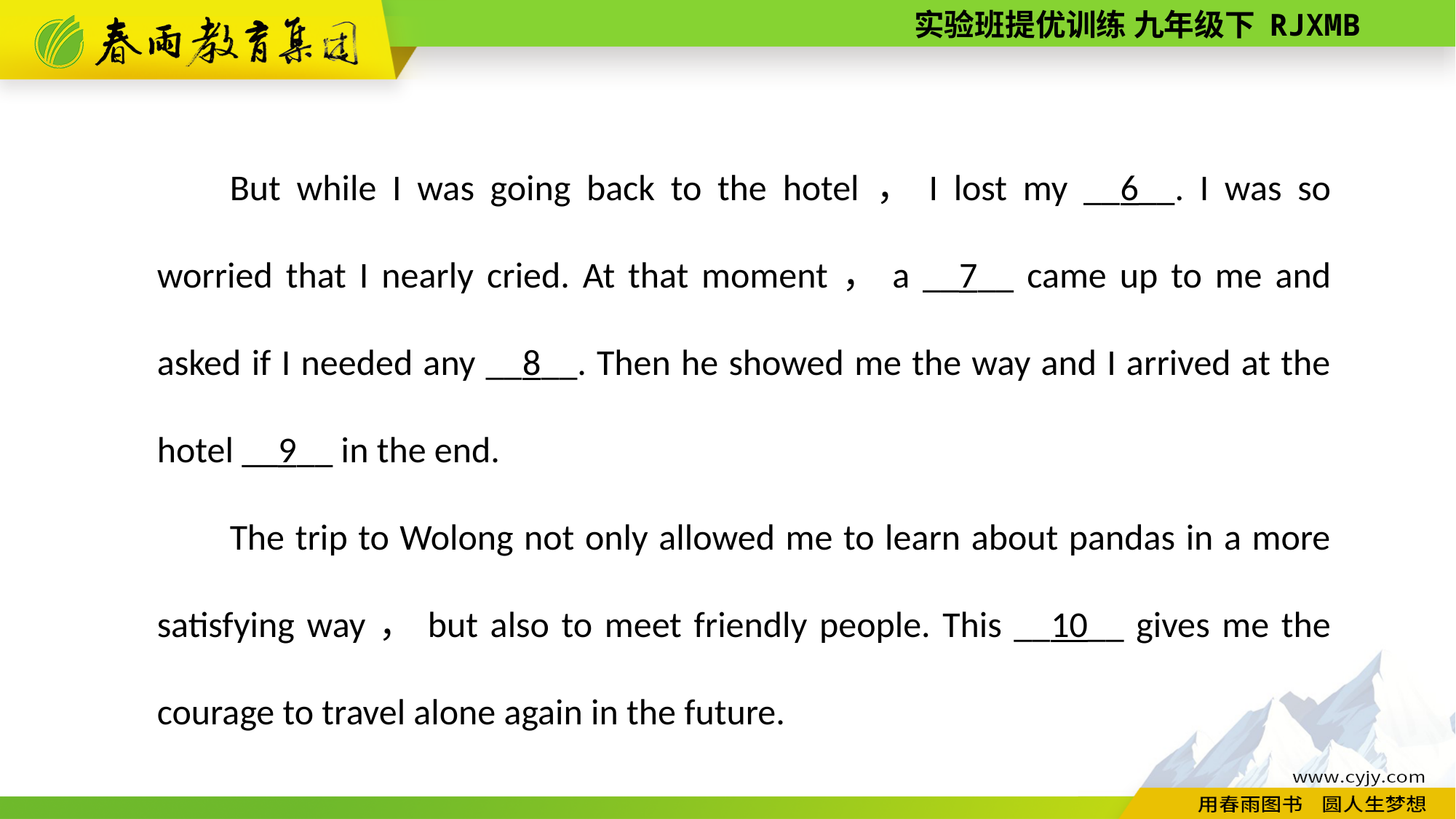

But while I was going back to the hotel，I lost my __6__. I was so worried that I nearly cried. At that moment，a __7__ came up to me and asked if I needed any __8__. Then he showed me the way and I arrived at the hotel __9__ in the end.
The trip to Wolong not only allowed me to learn about pandas in a more satisfying way，but also to meet friendly people. This __10__ gives me the courage to travel alone again in the future.